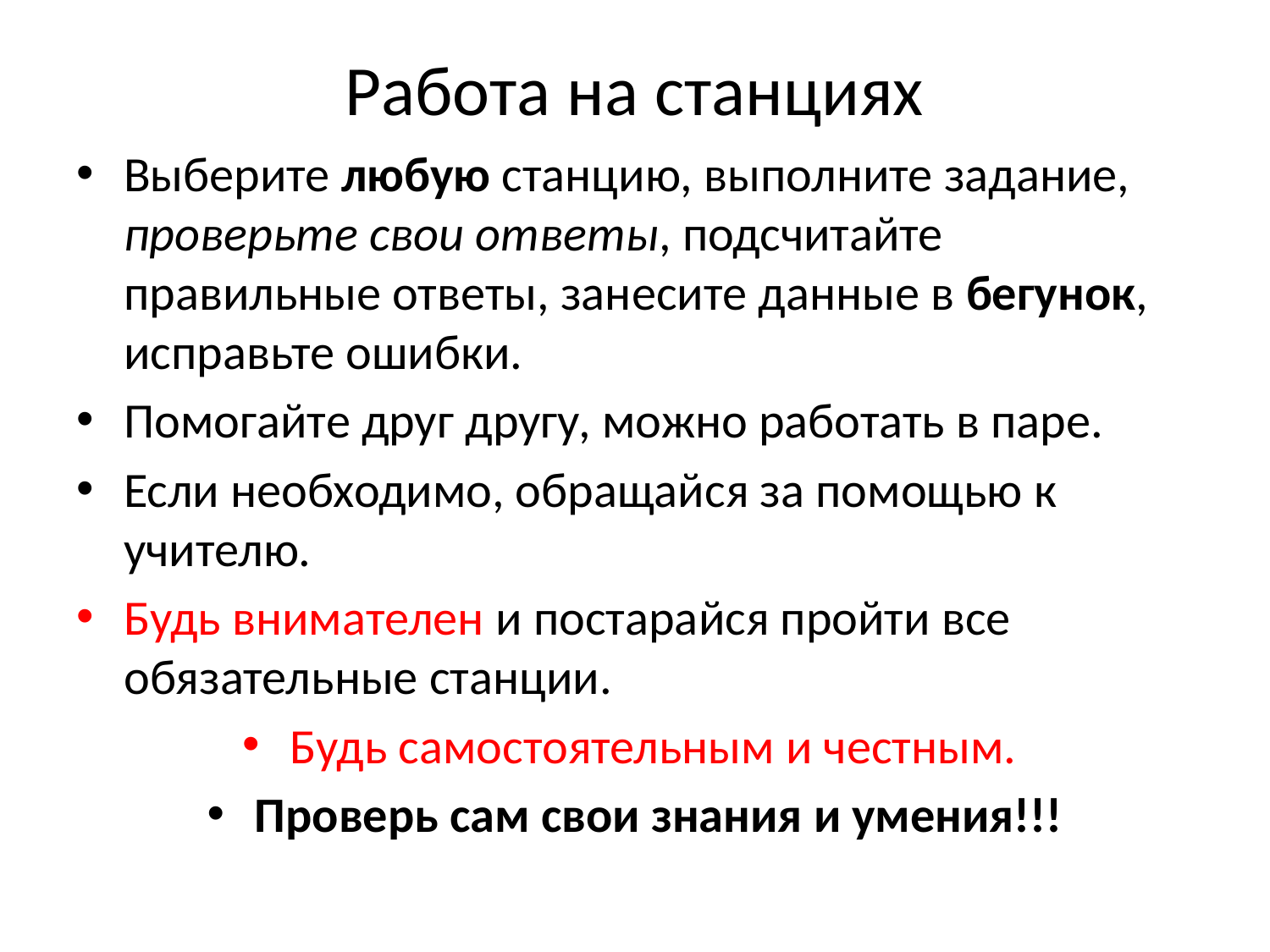

# Работа на станциях
Выберите любую станцию, выполните задание, проверьте свои ответы, подсчитайте правильные ответы, занесите данные в бегунок, исправьте ошибки.
Помогайте друг другу, можно работать в паре.
Если необходимо, обращайся за помощью к учителю.
Будь внимателен и постарайся пройти все обязательные станции.
Будь самостоятельным и честным.
Проверь сам свои знания и умения!!!